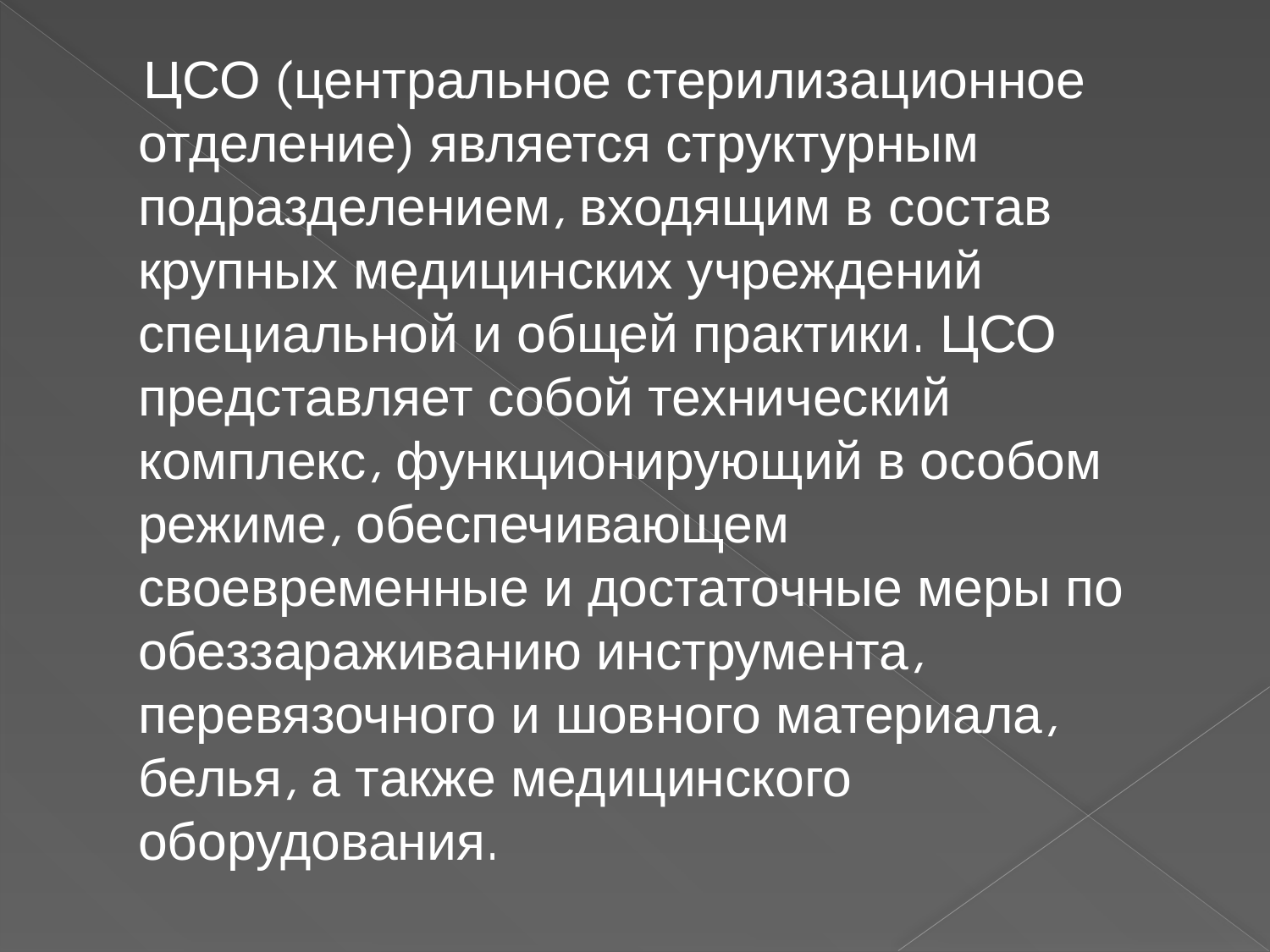

#
    ЦСО (центральное стерилизационное отделение) является структурным подразделением, входящим в состав крупных медицинских учреждений специальной и общей практики. ЦСО представляет собой технический комплекс, функционирующий в особом режиме, обеспечивающем своевременные и достаточные меры по обеззараживанию инструмента, перевязочного и шовного материала, белья, а также медицинского оборудования.